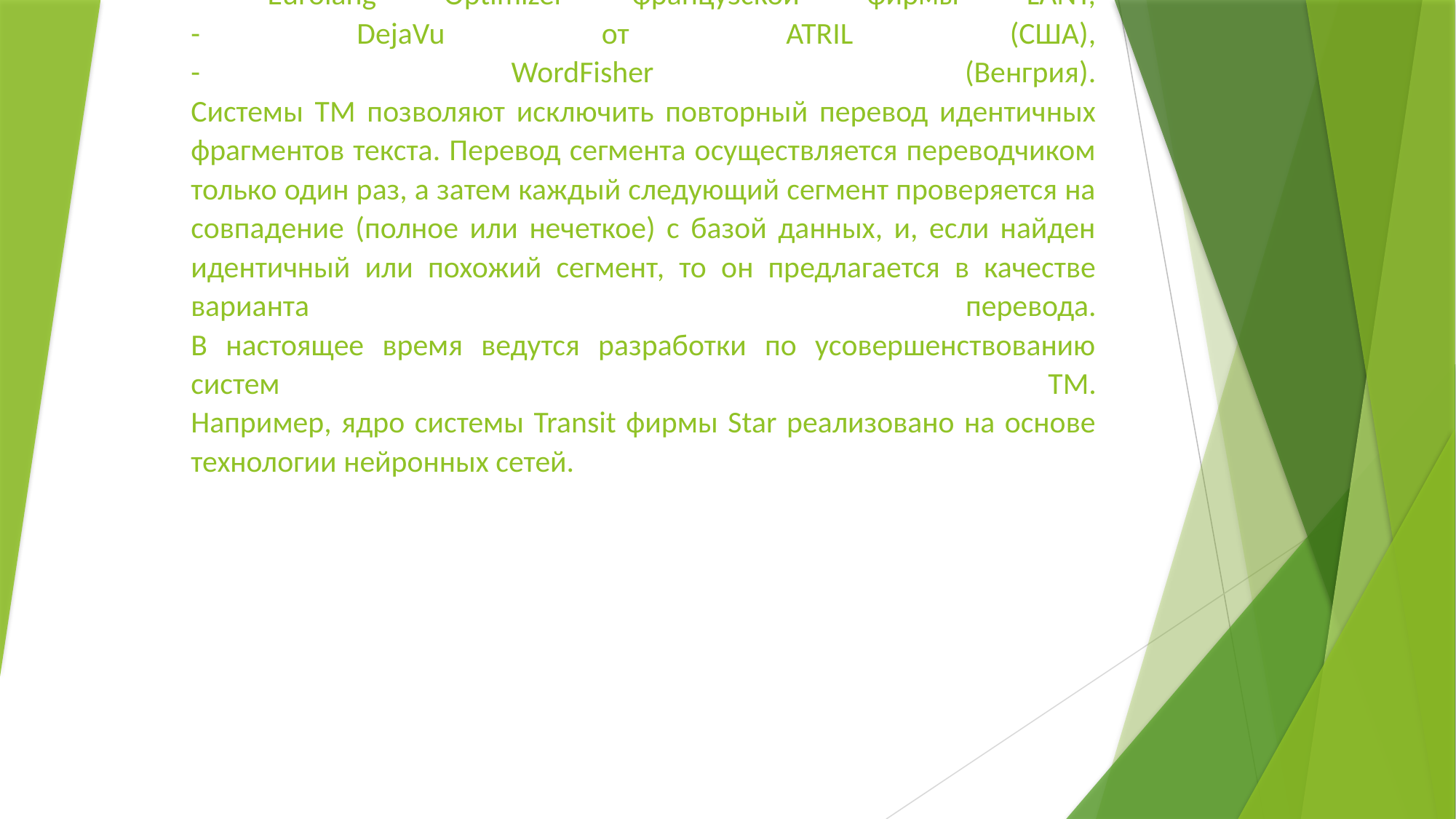

# Вот список наиболее известных систем ТМ: - Transit швейцарской фирмы Star, - Trados (США), - Translation Manager от IBM, - Eurolang Optimizer французской фирмы LANT, - DejaVu от ATRIL (США), - WordFisher (Венгрия). Системы ТМ позволяют исключить повторный перевод идентичных фрагментов текста. Перевод сегмента осуществляется переводчиком только один раз, а затем каждый следующий сегмент проверяется на совпадение (полное или нечеткое) с базой данных, и, если найден идентичный или похожий сегмент, то он предлагается в качестве варианта перевода. В настоящее время ведутся разработки по усовершенствованию систем ТМ. Например, ядро системы Transit фирмы Star реализовано на основе технологии нейронных сетей.